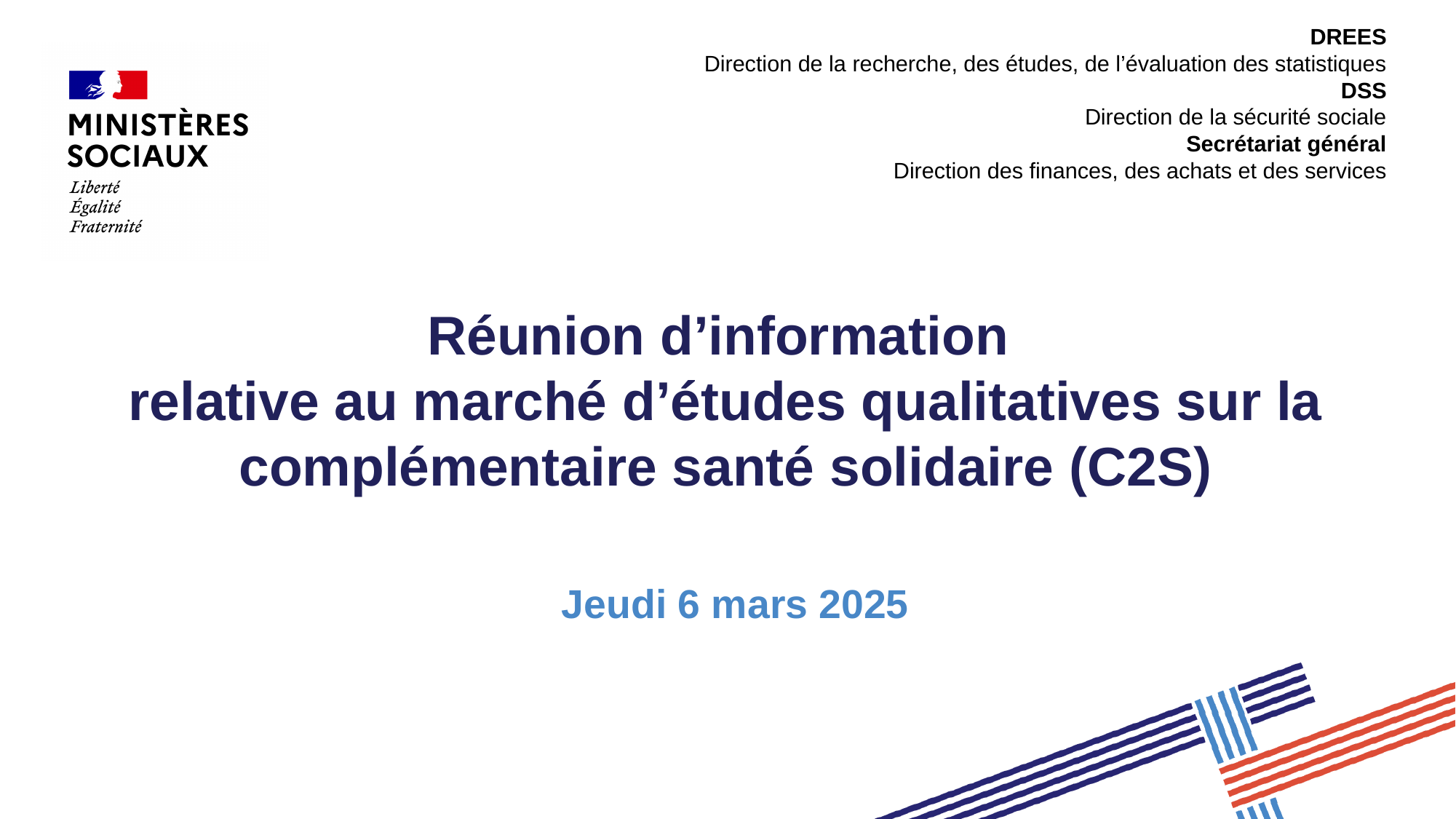

#

DREES
Direction de la recherche, des études, de l’évaluation des statistiques
DSS
Direction de la sécurité sociale
Secrétariat général
Direction des finances, des achats et des services

Réunion d’information
relative au marché d’études qualitatives sur la complémentaire santé solidaire (C2S)
Jeudi 6 mars 2025
10/04/2025
1